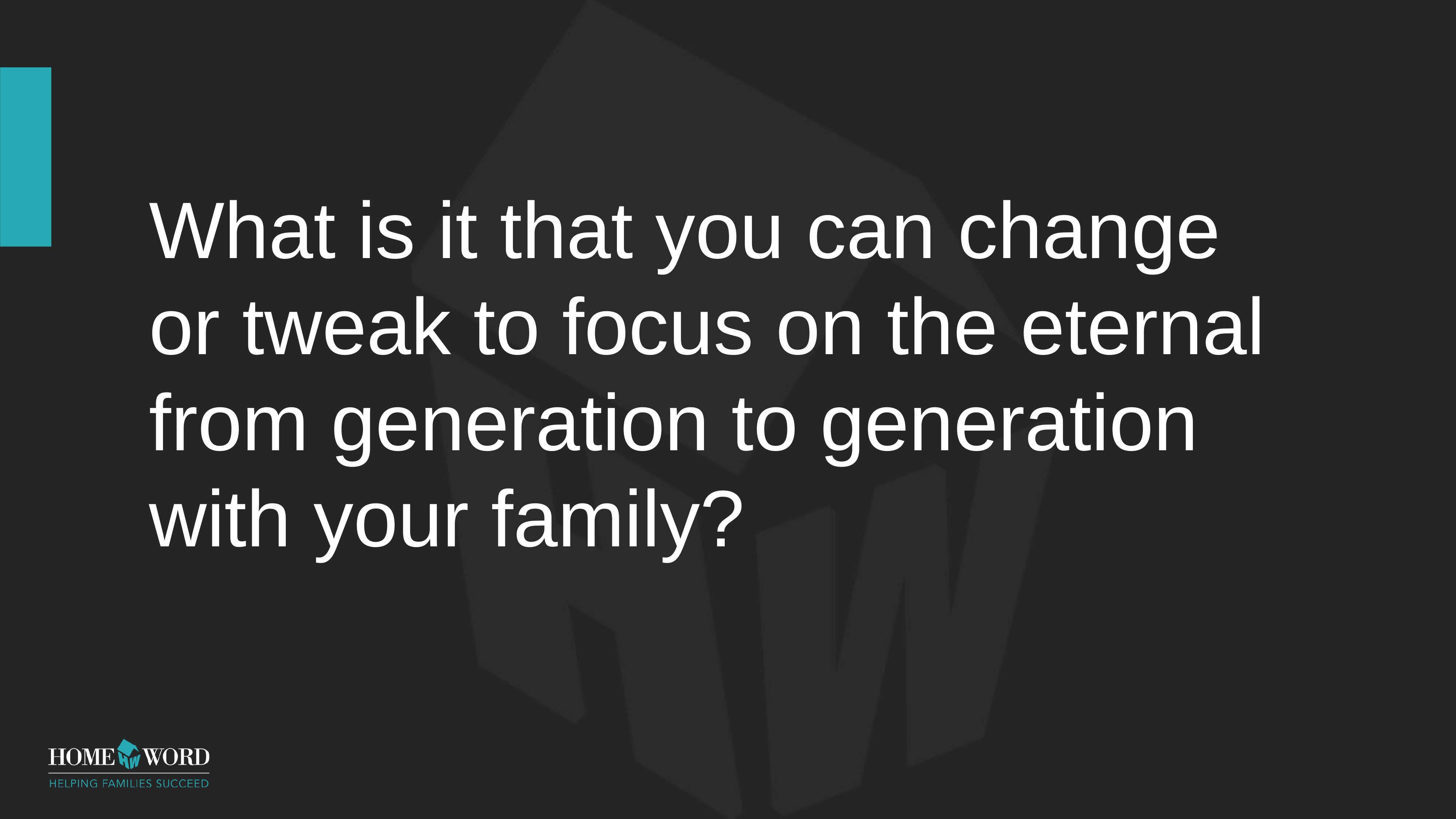

# What is it that you can change or tweak to focus on the eternal from generation to generation with your family?